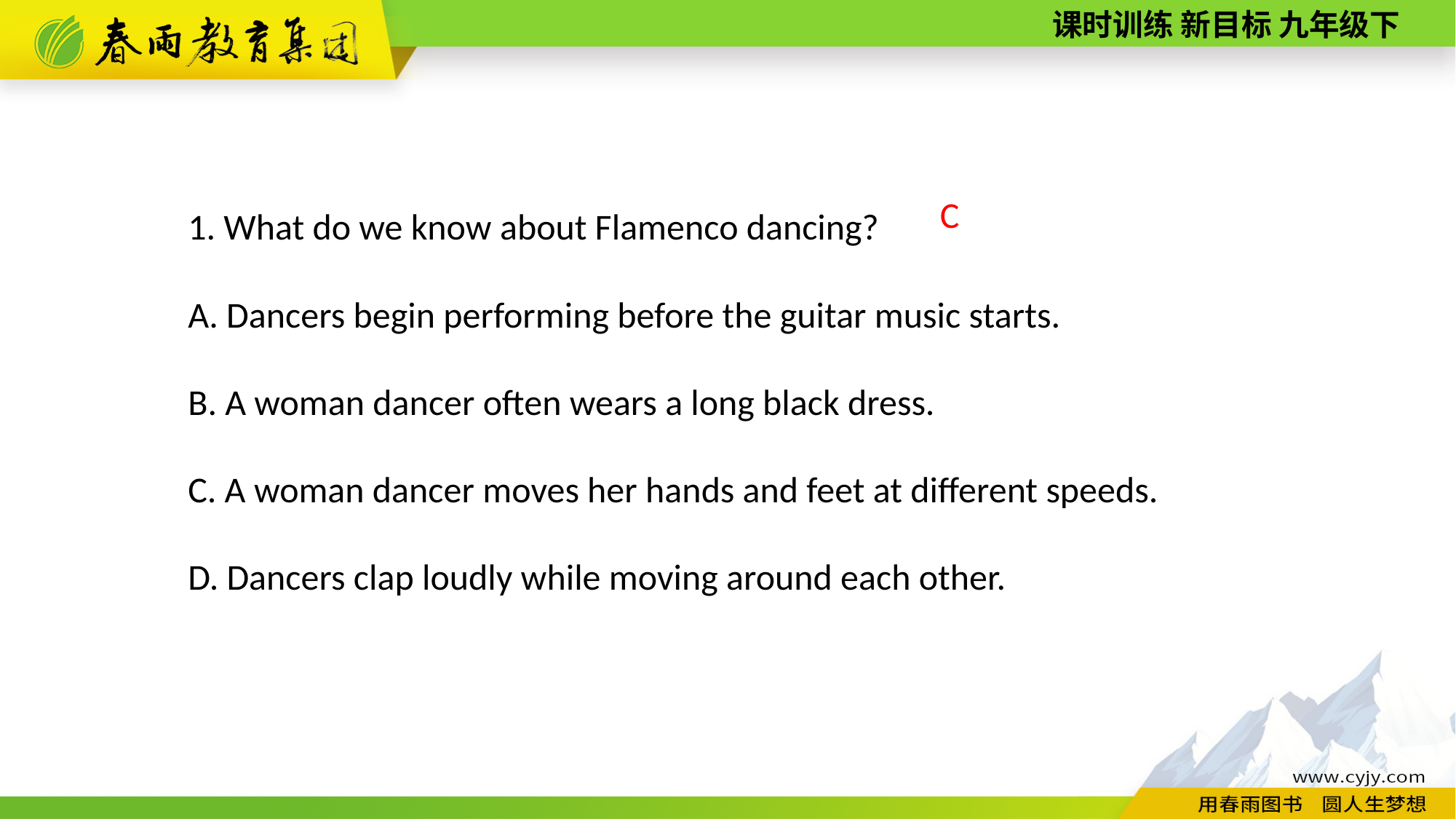

1. What do we know about Flamenco dancing?
A. Dancers begin performing before the guitar music starts.
B. A woman dancer often wears a long black dress.
C. A woman dancer moves her hands and feet at different speeds.
D. Dancers clap loudly while moving around each other.
C